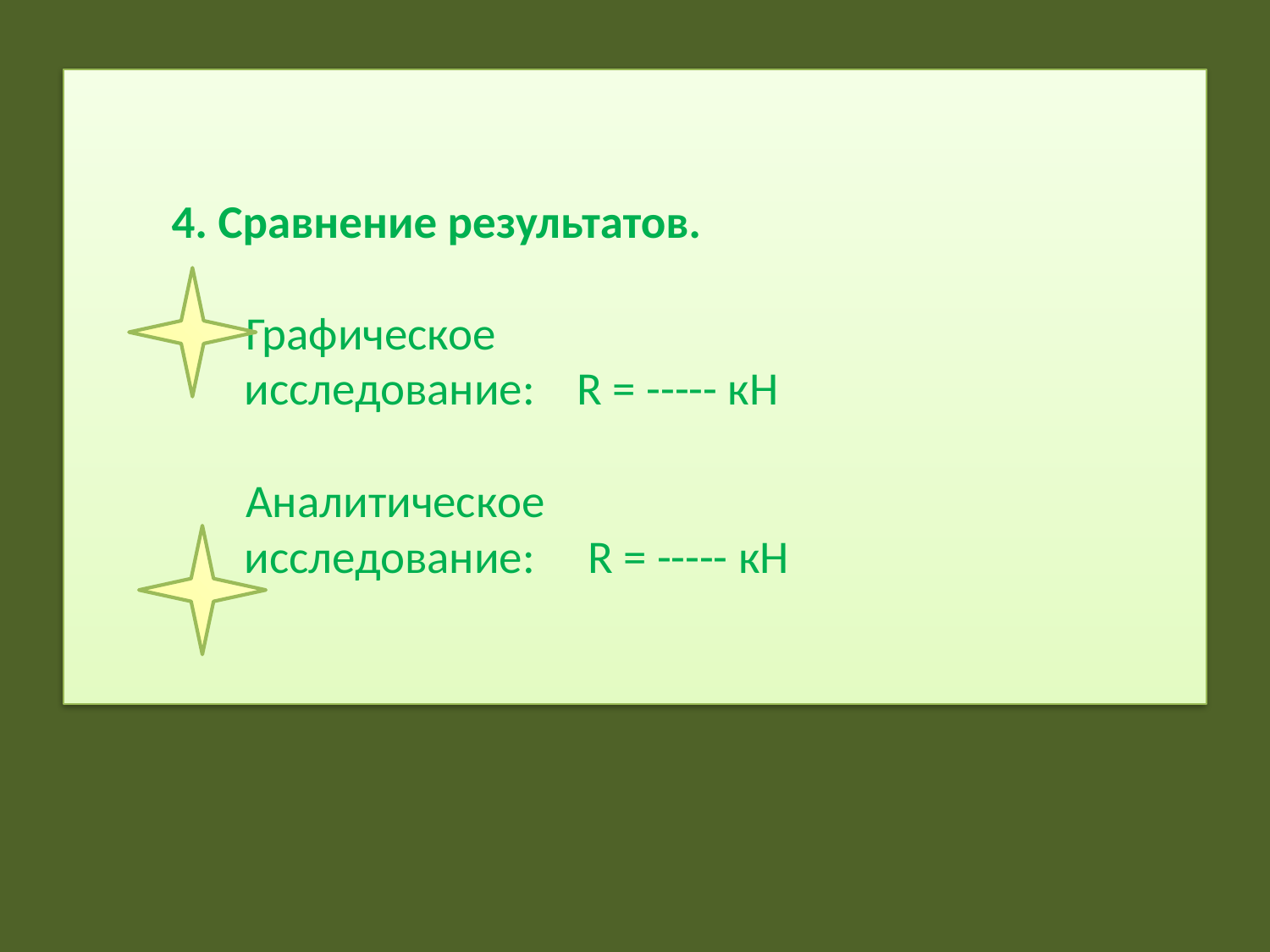

# 4. Сравнение результатов. Графическое исследование:    R = ----- кН Аналитическое исследование:     R = ----- кН